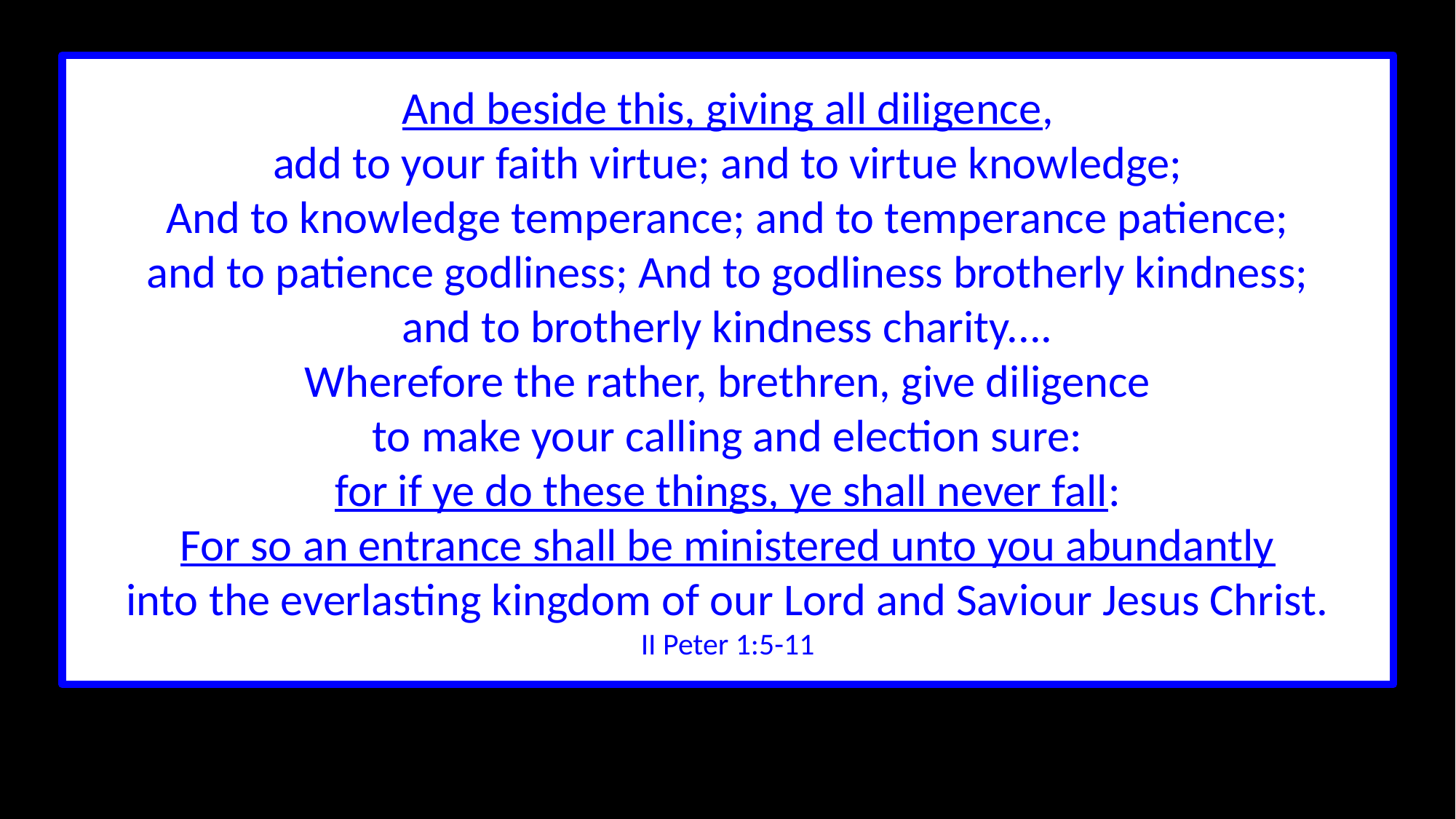

And beside this, giving all diligence,
add to your faith virtue; and to virtue knowledge;
And to knowledge temperance; and to temperance patience;
and to patience godliness; And to godliness brotherly kindness;
and to brotherly kindness charity....
Wherefore the rather, brethren, give diligence
to make your calling and election sure:
for if ye do these things, ye shall never fall:
For so an entrance shall be ministered unto you abundantly
into the everlasting kingdom of our Lord and Saviour Jesus Christ.
II Peter 1:5-11